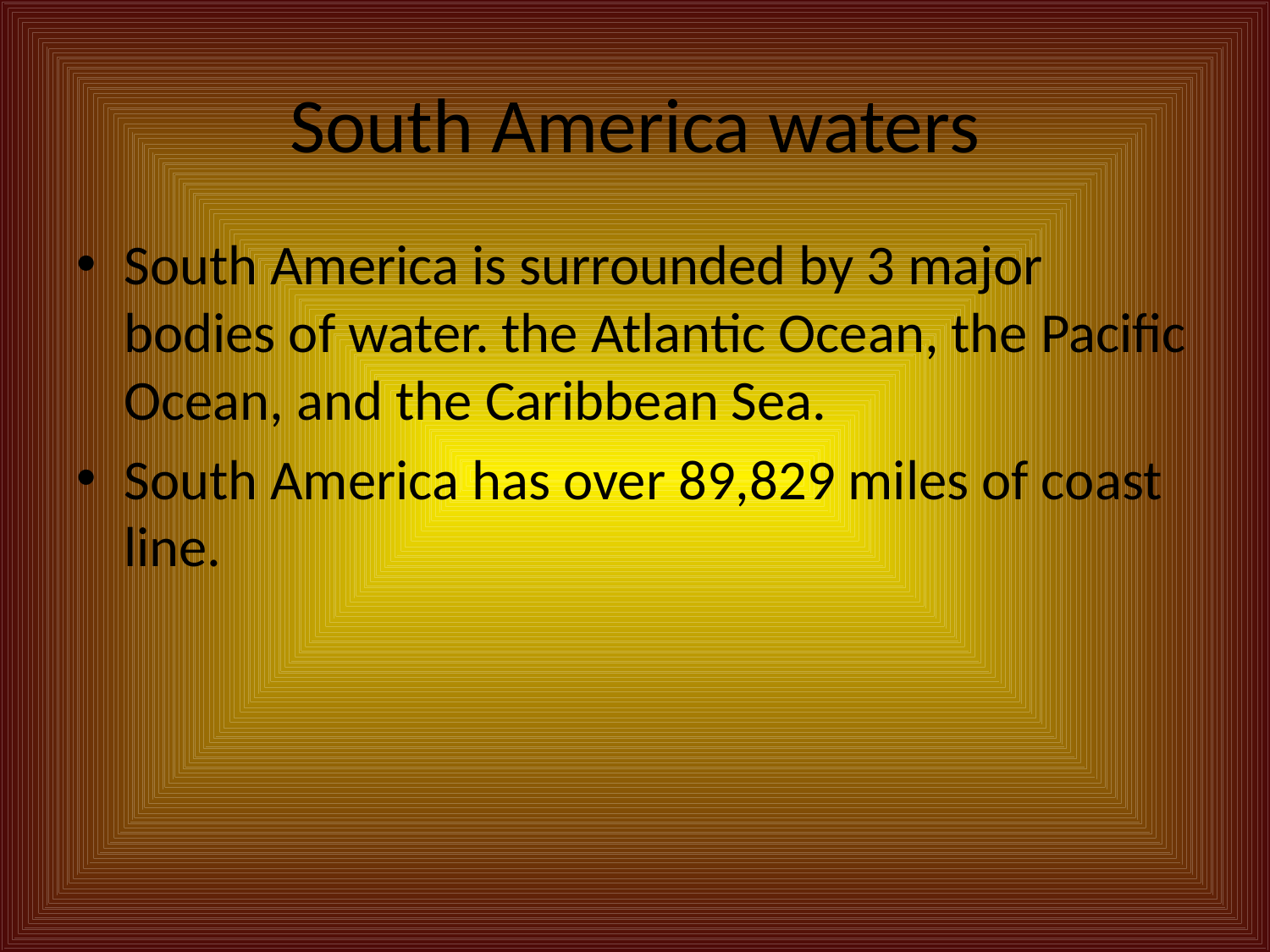

# South America waters
South America is surrounded by 3 major bodies of water. the Atlantic Ocean, the Pacific Ocean, and the Caribbean Sea.
South America has over 89,829 miles of coast line.